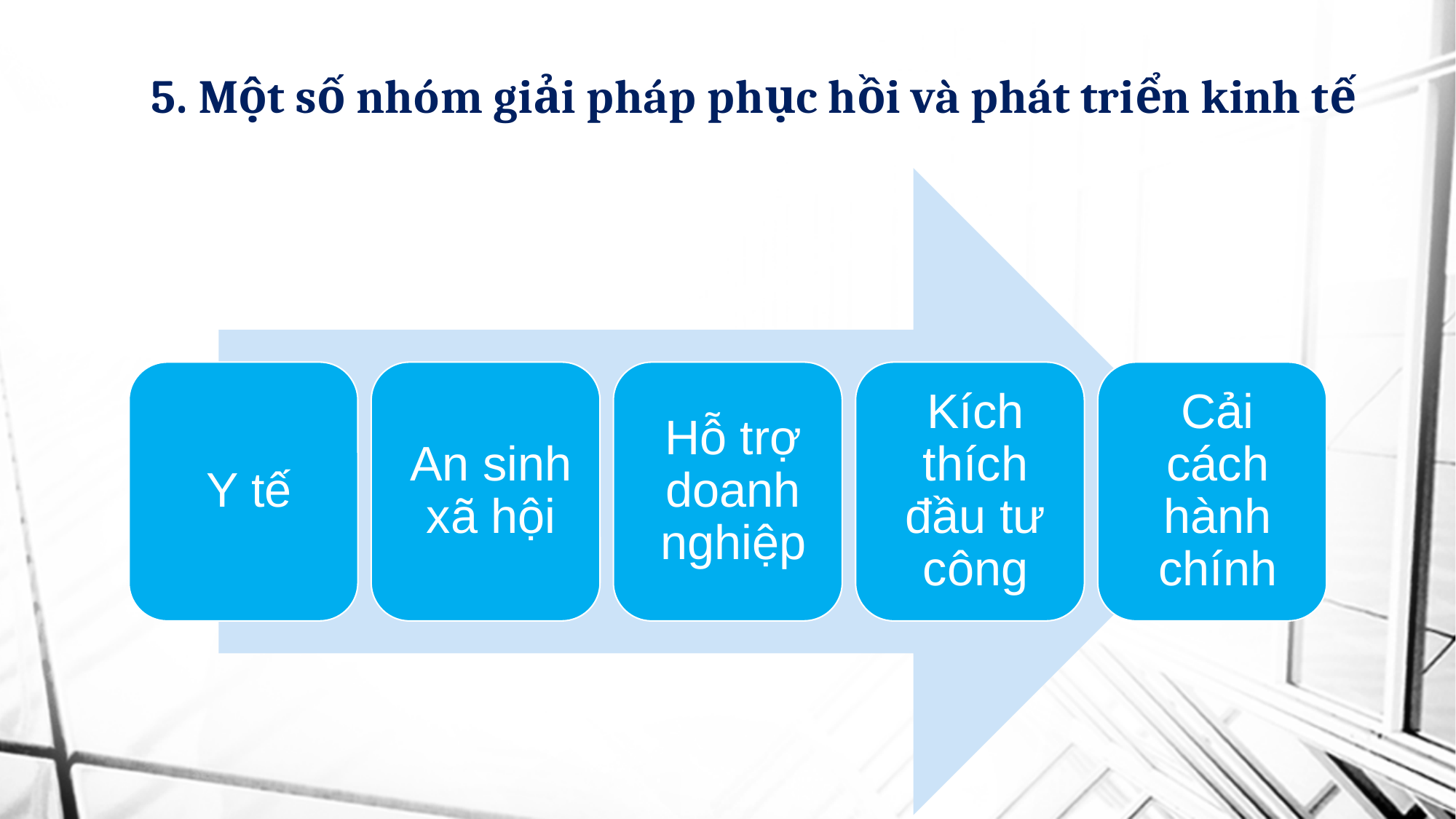

# 5. Một số nhóm giải pháp phục hồi và phát triển kinh tế
Y tế
An sinh xã hội
Hỗ trợ doanh nghiệp
Kích thích đầu tư công
Cải cách hành chính